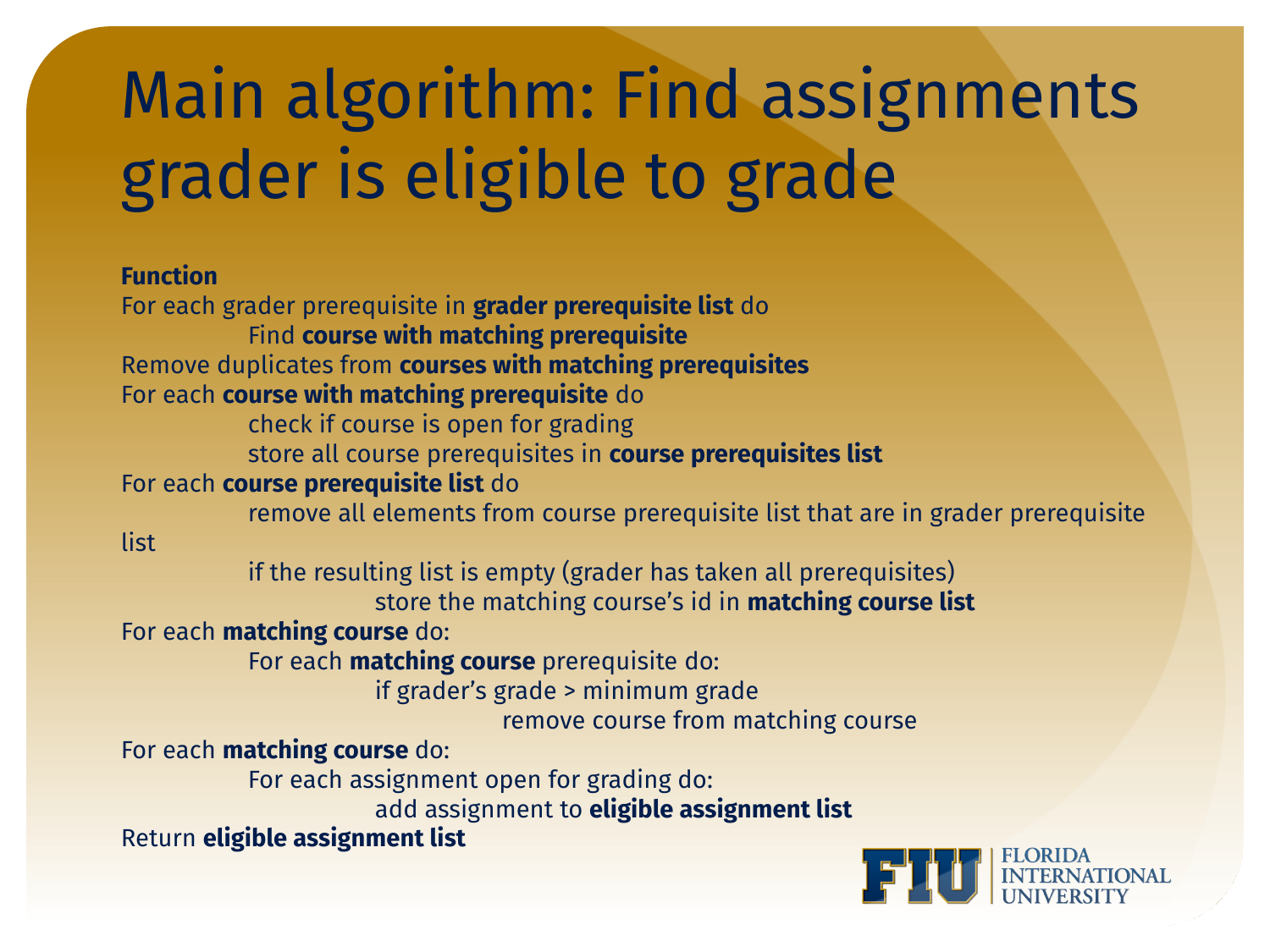

# Main algorithm: Find assignments grader is eligible to grade
Function
For each grader prerequisite in grader prerequisite list do
	Find course with matching prerequisite
Remove duplicates from courses with matching prerequisites
For each course with matching prerequisite do
	check if course is open for grading
	store all course prerequisites in course prerequisites list
For each course prerequisite list do
	remove all elements from course prerequisite list that are in grader prerequisite list
	if the resulting list is empty (grader has taken all prerequisites)
		store the matching course’s id in matching course list
For each matching course do:
	For each matching course prerequisite do:
		if grader’s grade > minimum grade
			remove course from matching course
For each matching course do:
	For each assignment open for grading do:
		add assignment to eligible assignment list
Return eligible assignment list